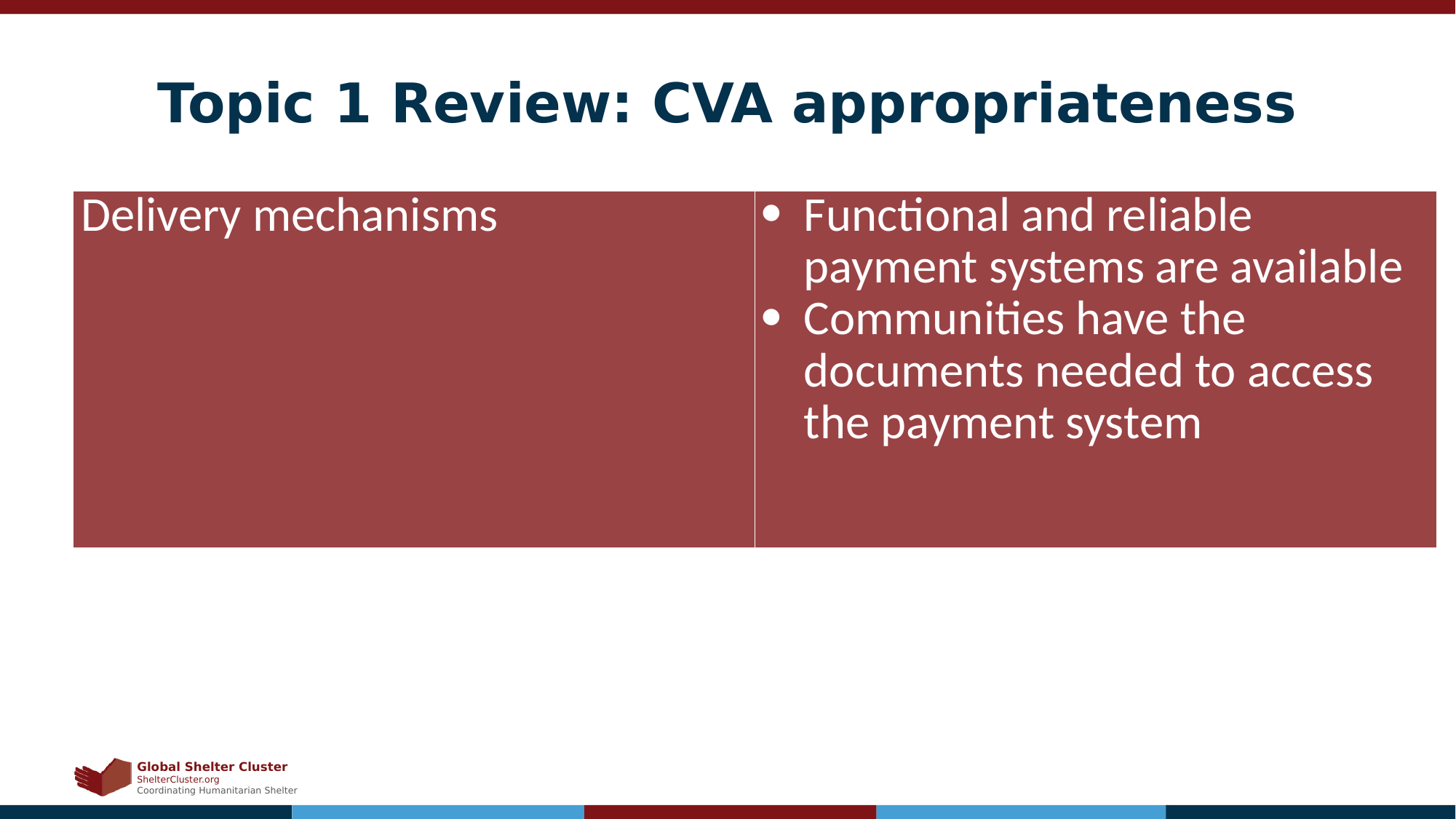

# Topic 1 Review: CVA appropriateness
| Delivery mechanisms | Functional and reliable payment systems are available Communities have the documents needed to access the payment system |
| --- | --- |